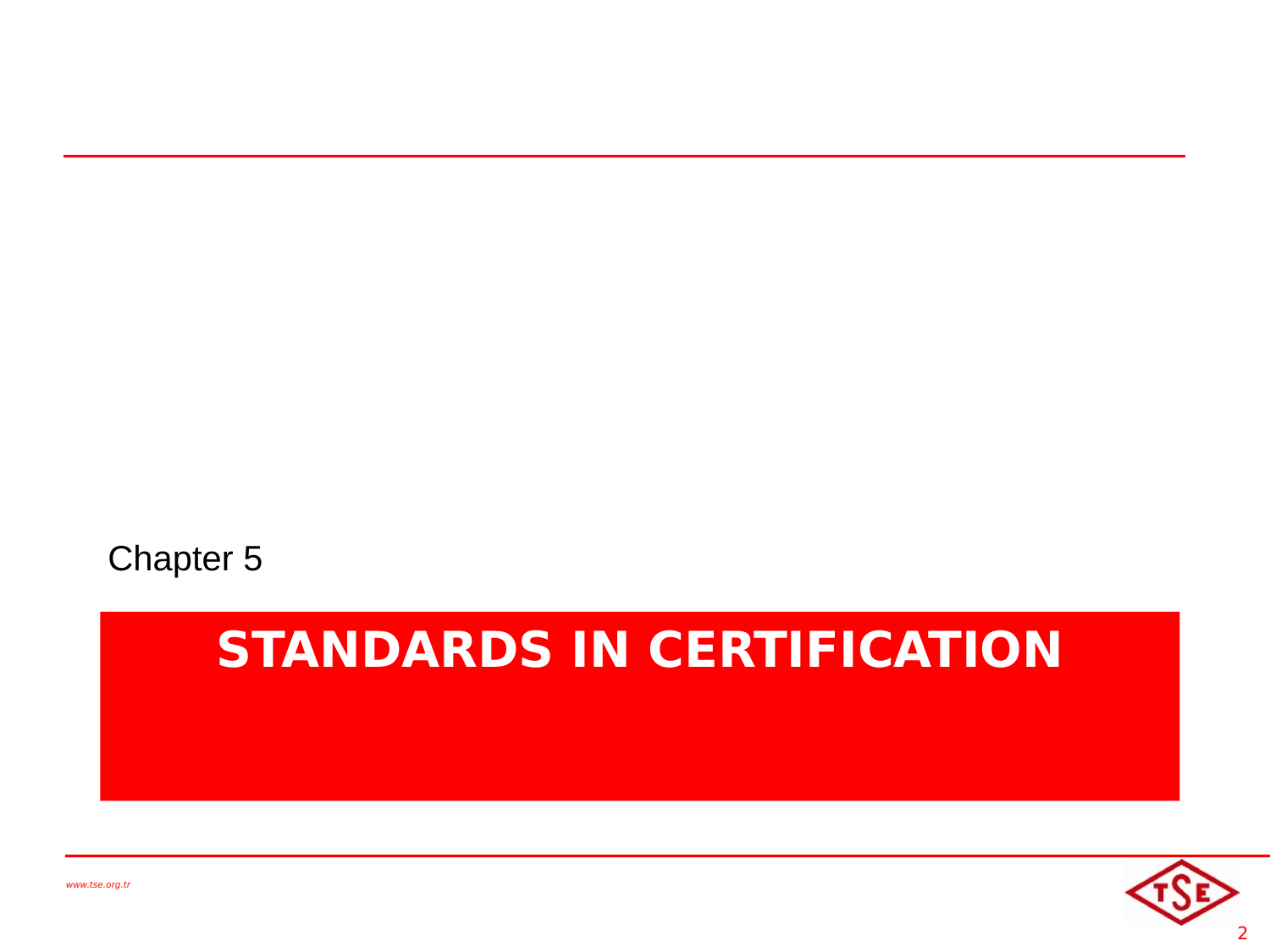

Chapter 5
# standards In CERTIFICATION

www.tse.org.tr
2